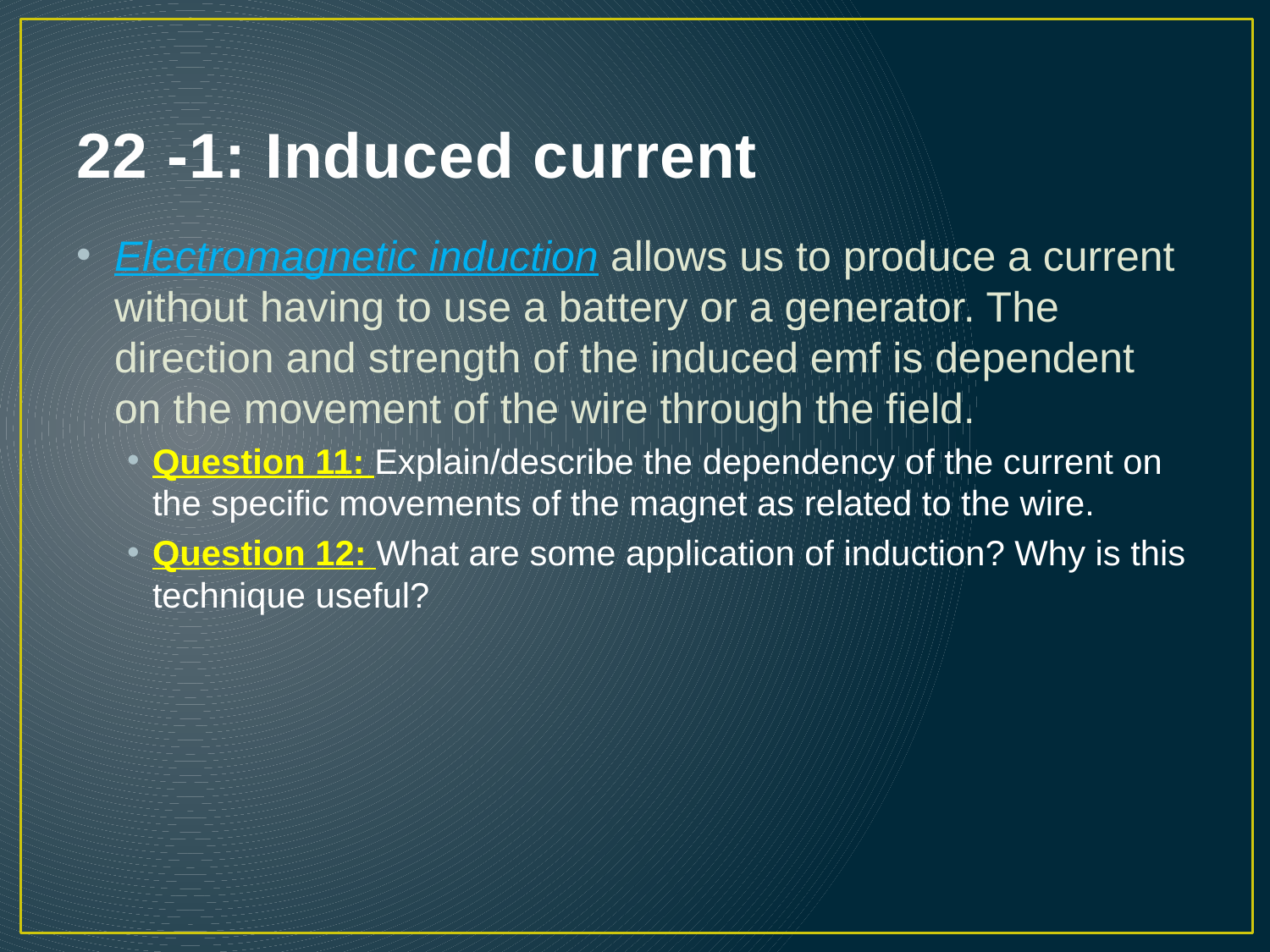

# 22 -1: Induced current
Electromagnetic induction allows us to produce a current without having to use a battery or a generator. The direction and strength of the induced emf is dependent on the movement of the wire through the field.
Question 11: Explain/describe the dependency of the current on the specific movements of the magnet as related to the wire.
Question 12: What are some application of induction? Why is this technique useful?